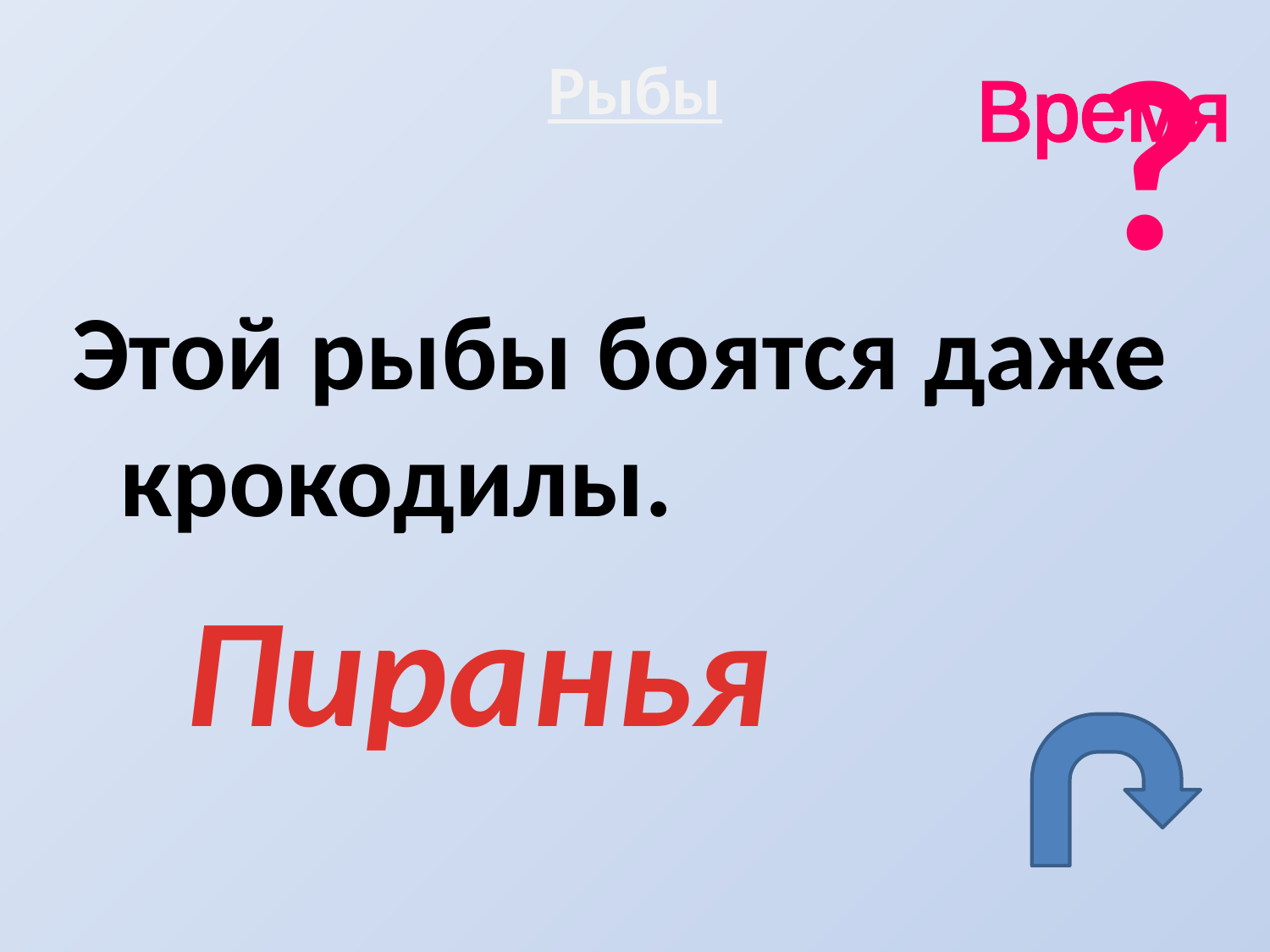

?
# Рыбы
Время
Этой рыбы боятся даже крокодилы.

Пиранья